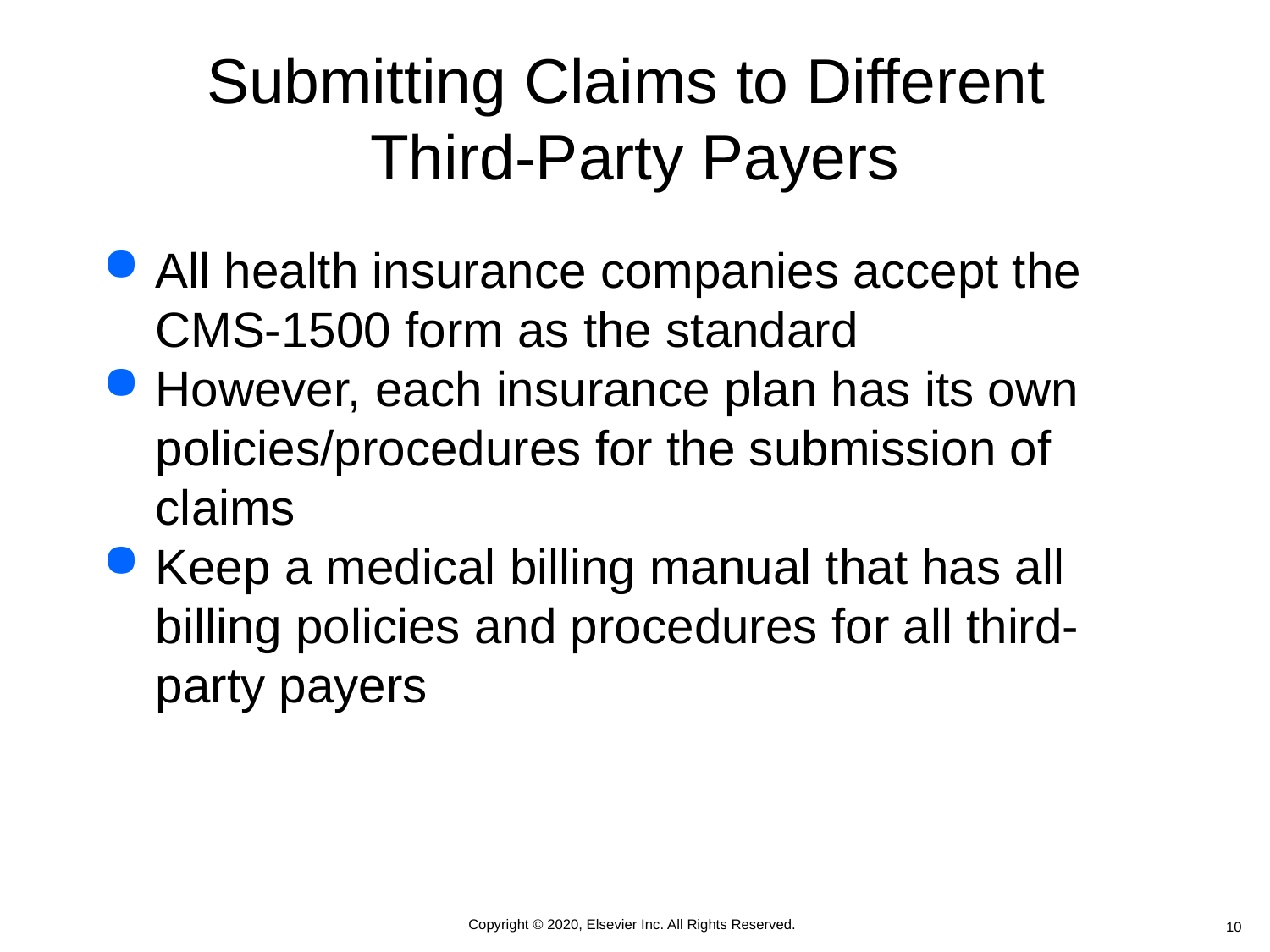

# Submitting Claims to Different Third-Party Payers
All health insurance companies accept the CMS-1500 form as the standard
However, each insurance plan has its own policies/procedures for the submission of claims
Keep a medical billing manual that has all billing policies and procedures for all third-party payers